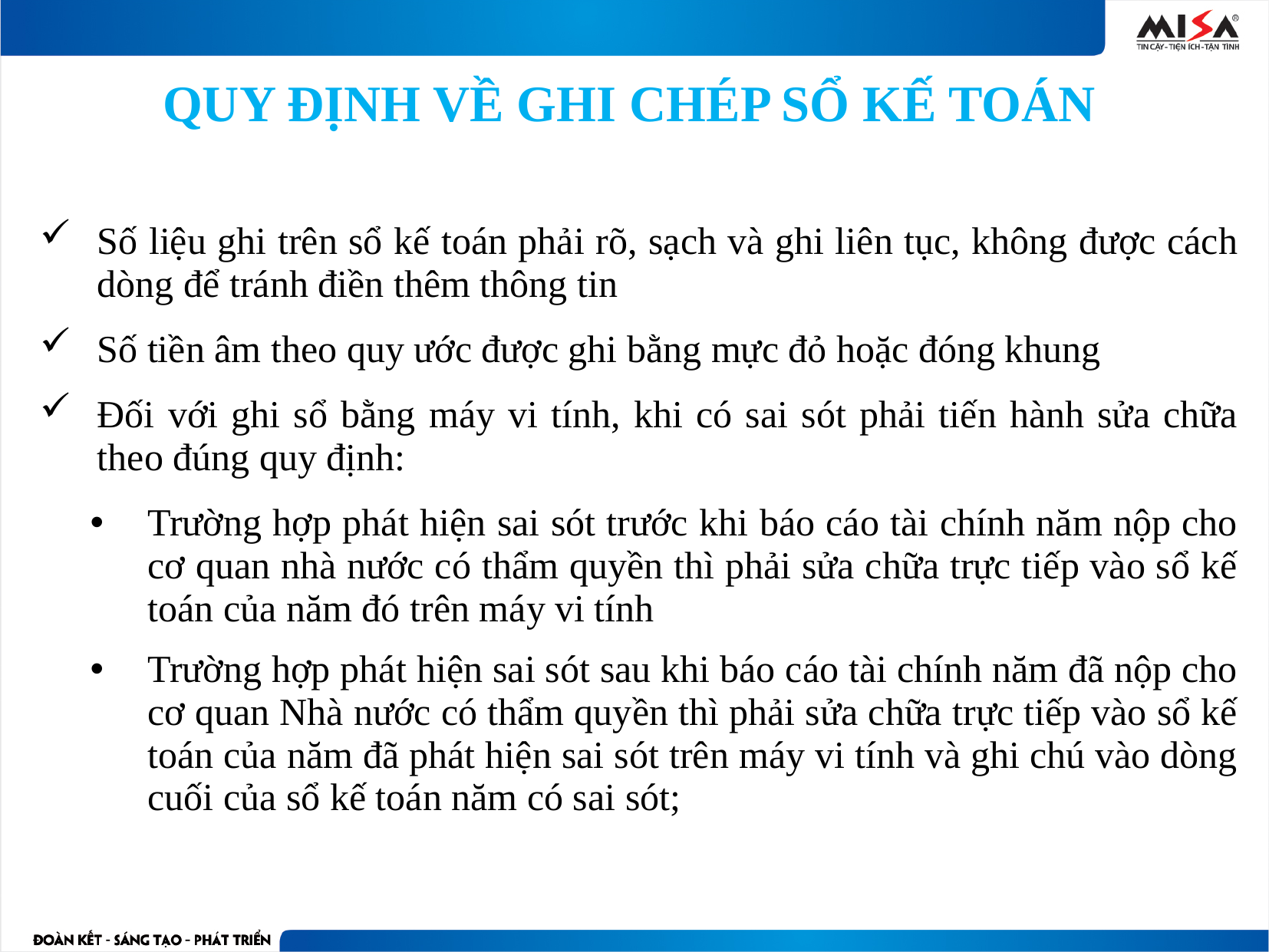

# QUY ĐỊNH VỀ GHI CHÉP SỔ KẾ TOÁN
Số liệu ghi trên sổ kế toán phải rõ, sạch và ghi liên tục, không được cách dòng để tránh điền thêm thông tin
Số tiền âm theo quy ước được ghi bằng mực đỏ hoặc đóng khung
Đối với ghi sổ bằng máy vi tính, khi có sai sót phải tiến hành sửa chữa theo đúng quy định:
Trường hợp phát hiện sai sót trước khi báo cáo tài chính năm nộp cho cơ quan nhà nước có thẩm quyền thì phải sửa chữa trực tiếp vào sổ kế toán của năm đó trên máy vi tính
Trường hợp phát hiện sai sót sau khi báo cáo tài chính năm đã nộp cho cơ quan Nhà nước có thẩm quyền thì phải sửa chữa trực tiếp vào sổ kế toán của năm đã phát hiện sai sót trên máy vi tính và ghi chú vào dòng cuối của sổ kế toán năm có sai sót;